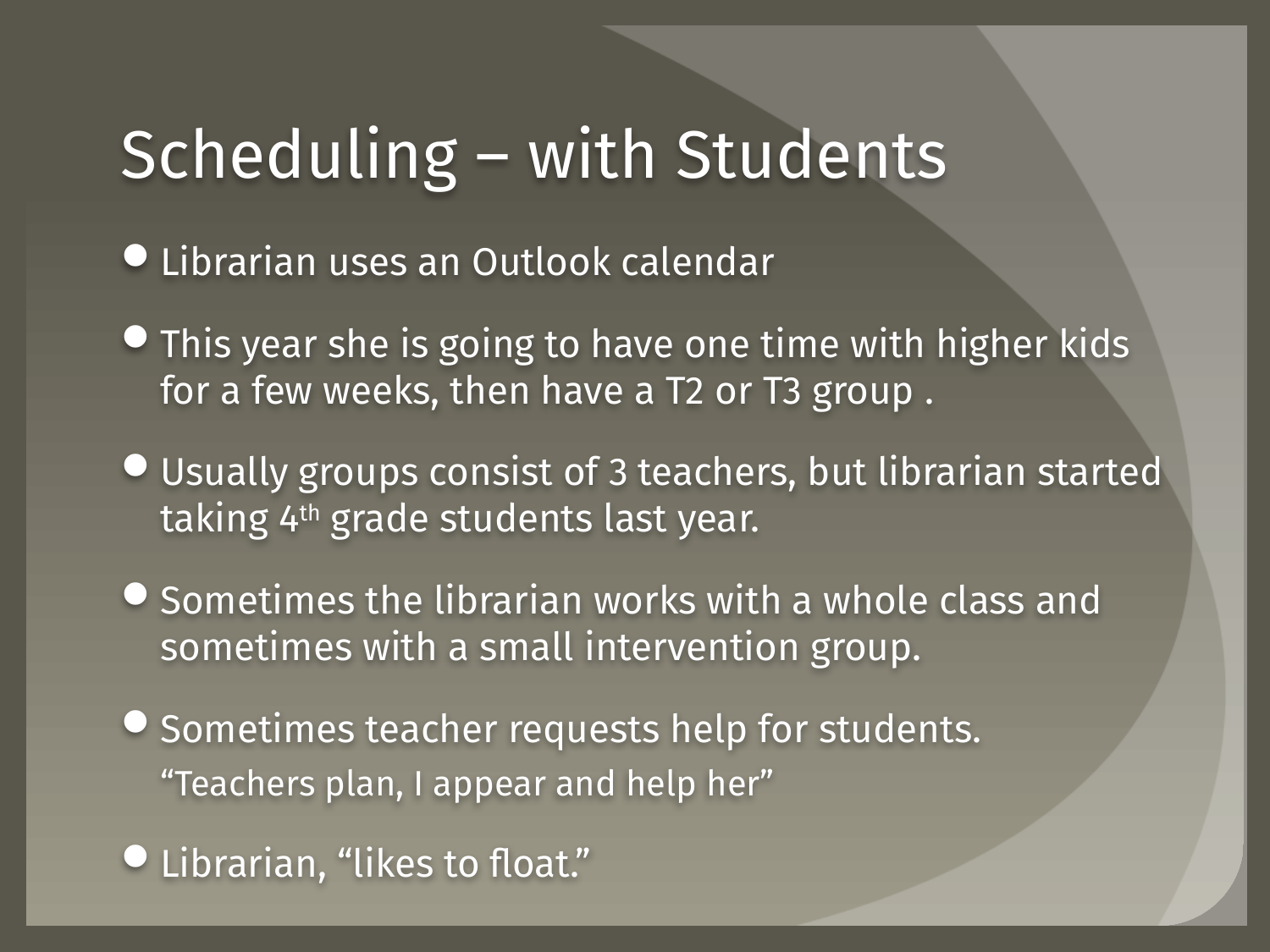

# Scheduling – with Students
Librarian uses an Outlook calendar
This year she is going to have one time with higher kids for a few weeks, then have a T2 or T3 group .
Usually groups consist of 3 teachers, but librarian started taking 4th grade students last year.
Sometimes the librarian works with a whole class and sometimes with a small intervention group.
Sometimes teacher requests help for students.
“Teachers plan, I appear and help her”
Librarian, “likes to float.”